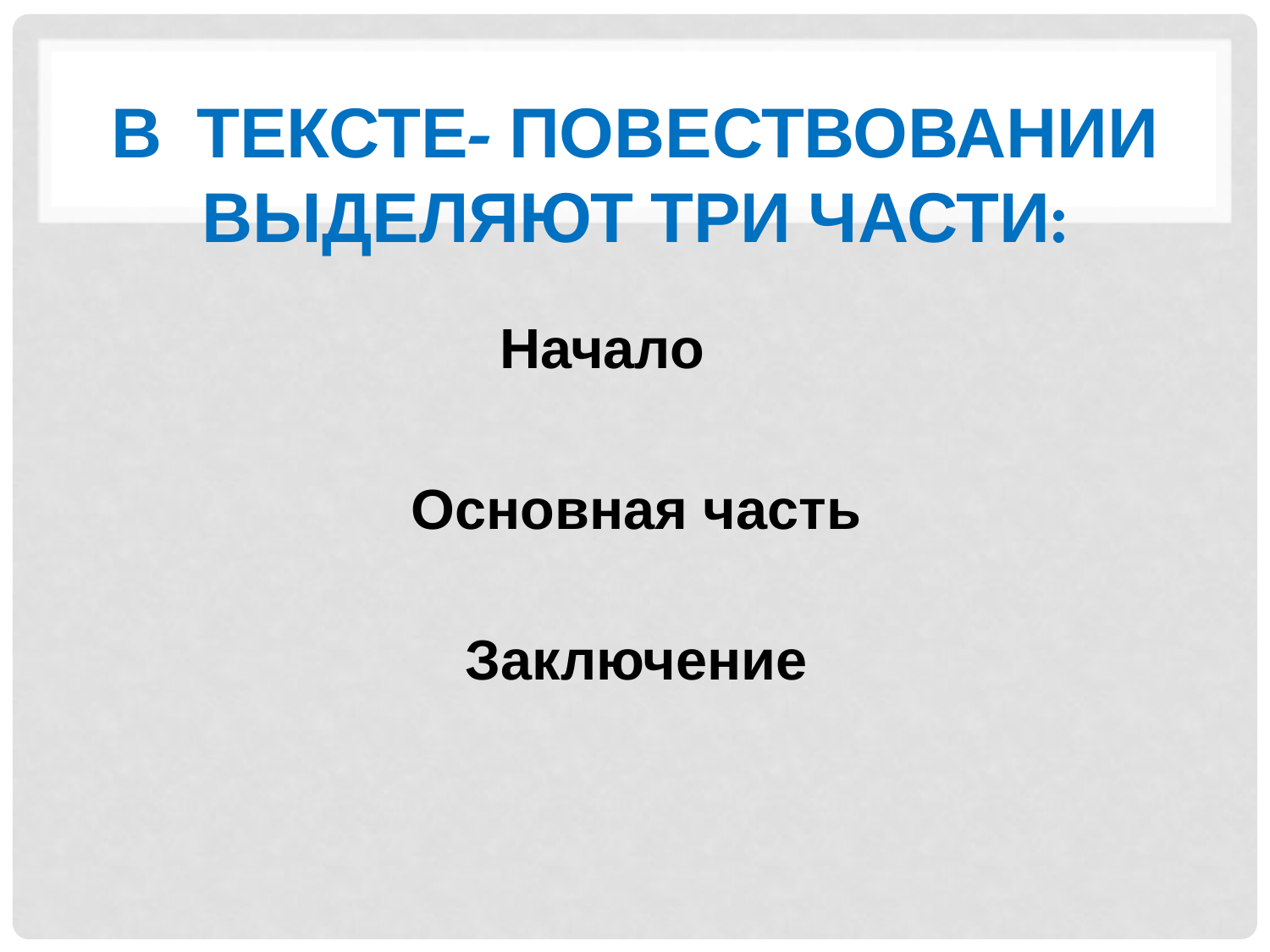

# В  тексте- повествовании выделяют три части:
Начало
Основная часть
Заключение